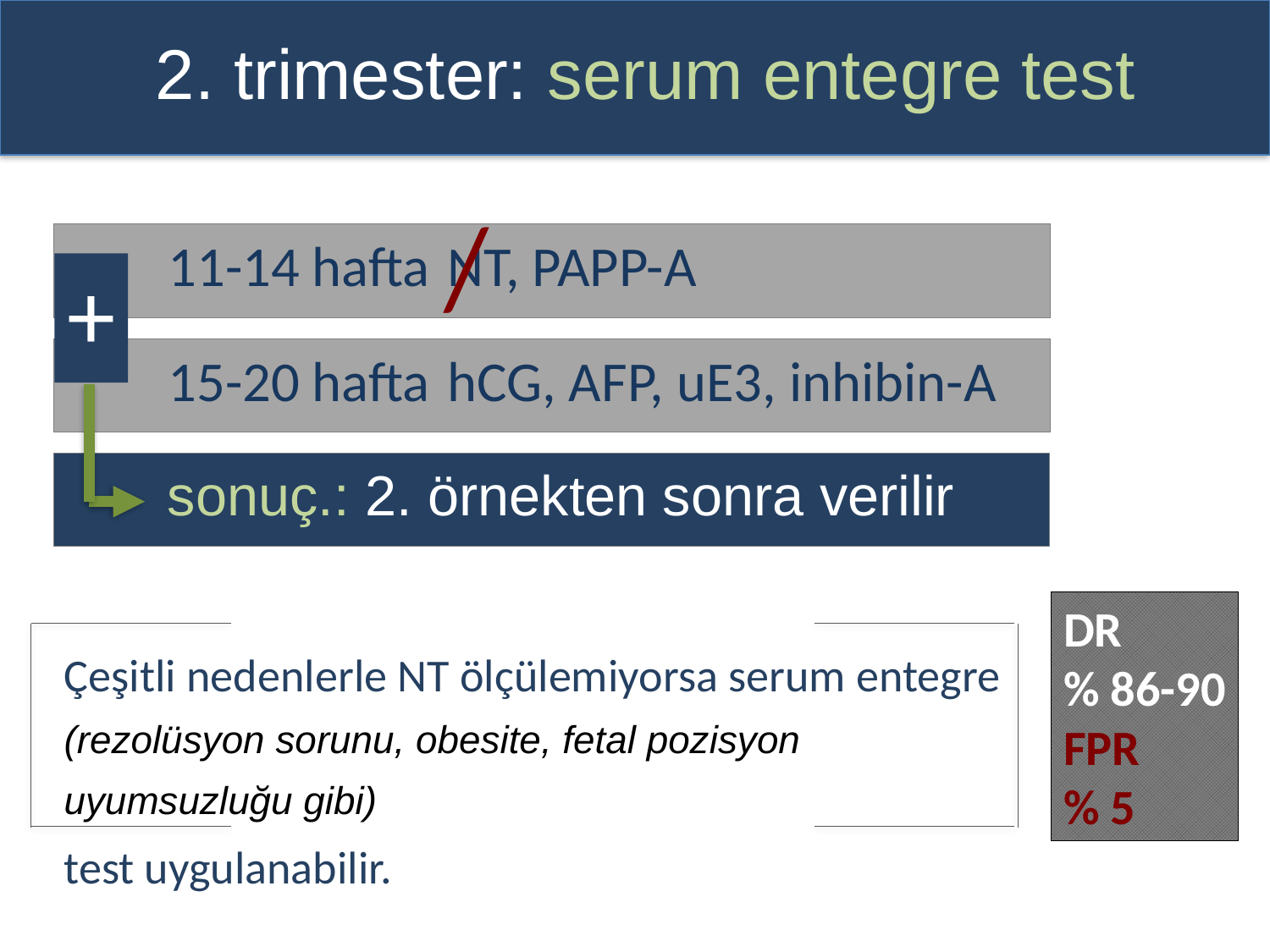

2. trimester: serum entegre test

/
        11-14 hafta	NT, PAPP-A
+
        15-20 hafta	hCG, AFP, uE3, inhibin-A

        sonuç.: 2. örnekten sonra verilir
DR
% 86-90
FPR
% 5
Çeşitli nedenlerle NT ölçülemiyorsa serum entegre
(rezolüsyon sorunu, obesite, fetal pozisyon uyumsuzluğu gibi)
test uygulanabilir.